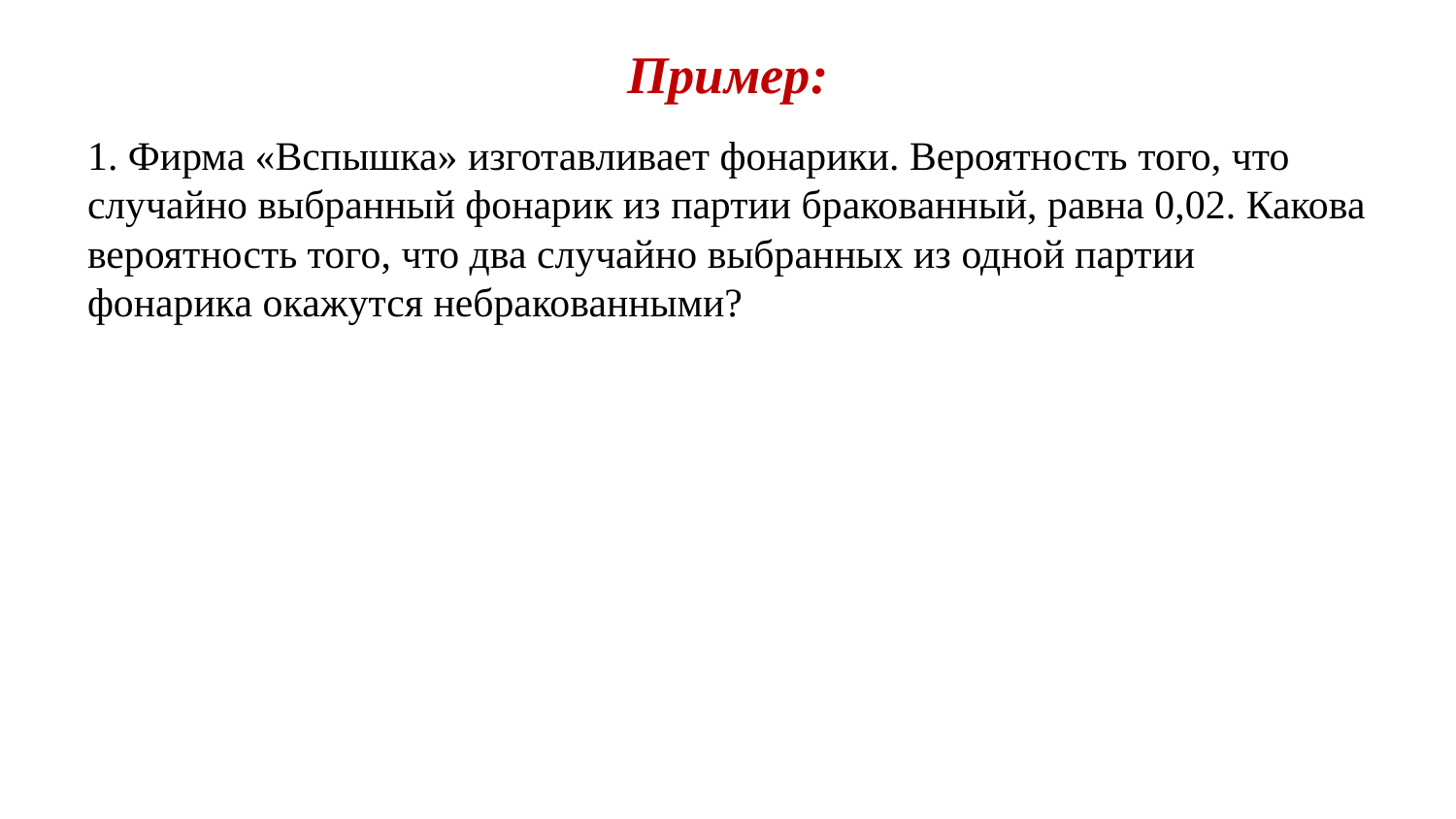

# Пример:
1. Фирма «Вспышка» изготавливает фонарики. Вероятность того, что случайно выбранный фонарик из партии бракованный, равна 0,02. Какова вероятность того, что два случайно выбранных из одной партии фонарика окажутся небракованными?